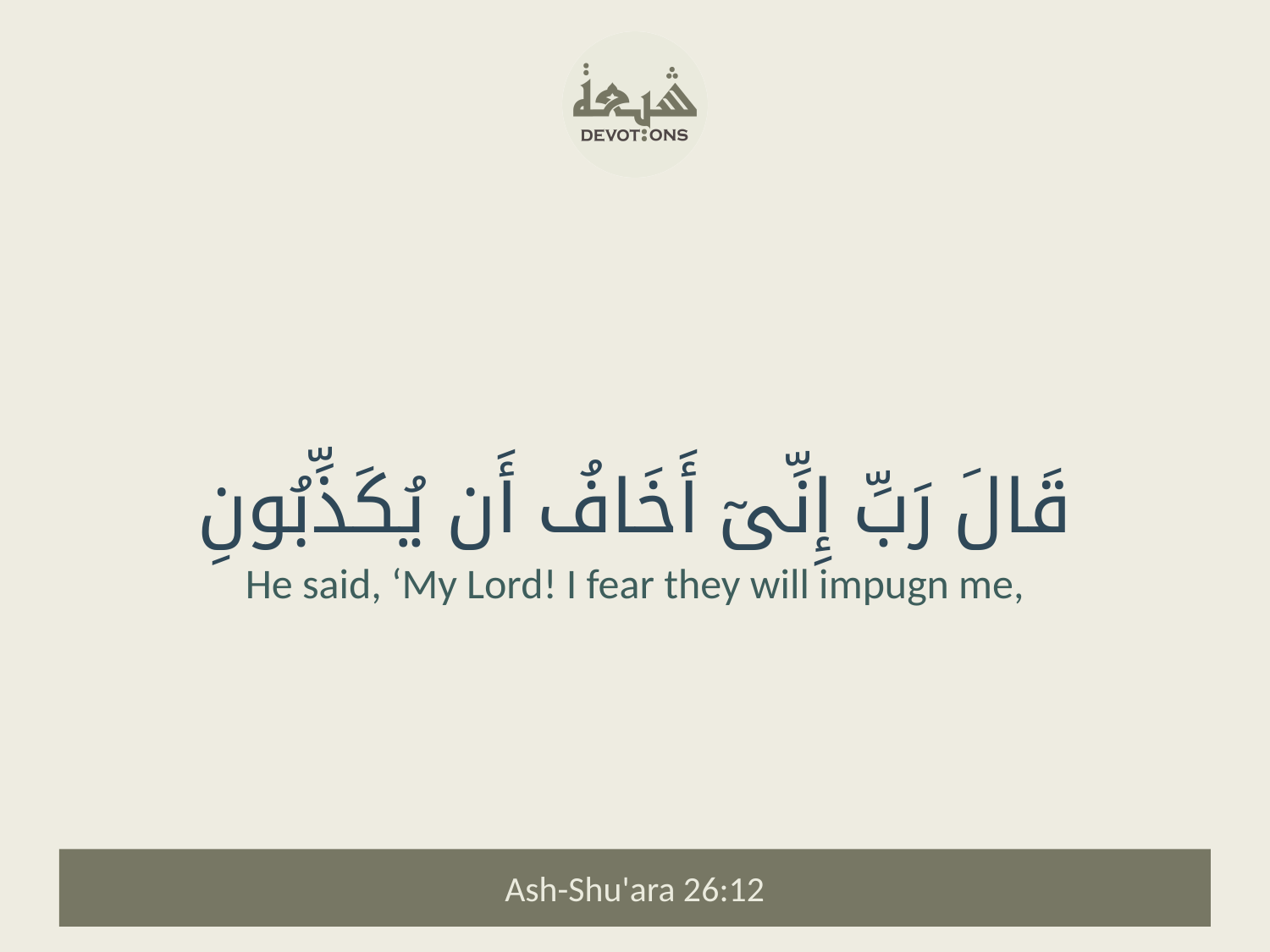

قَالَ رَبِّ إِنِّىٓ أَخَافُ أَن يُكَذِّبُونِ
He said, ‘My Lord! I fear they will impugn me,
Ash-Shu'ara 26:12